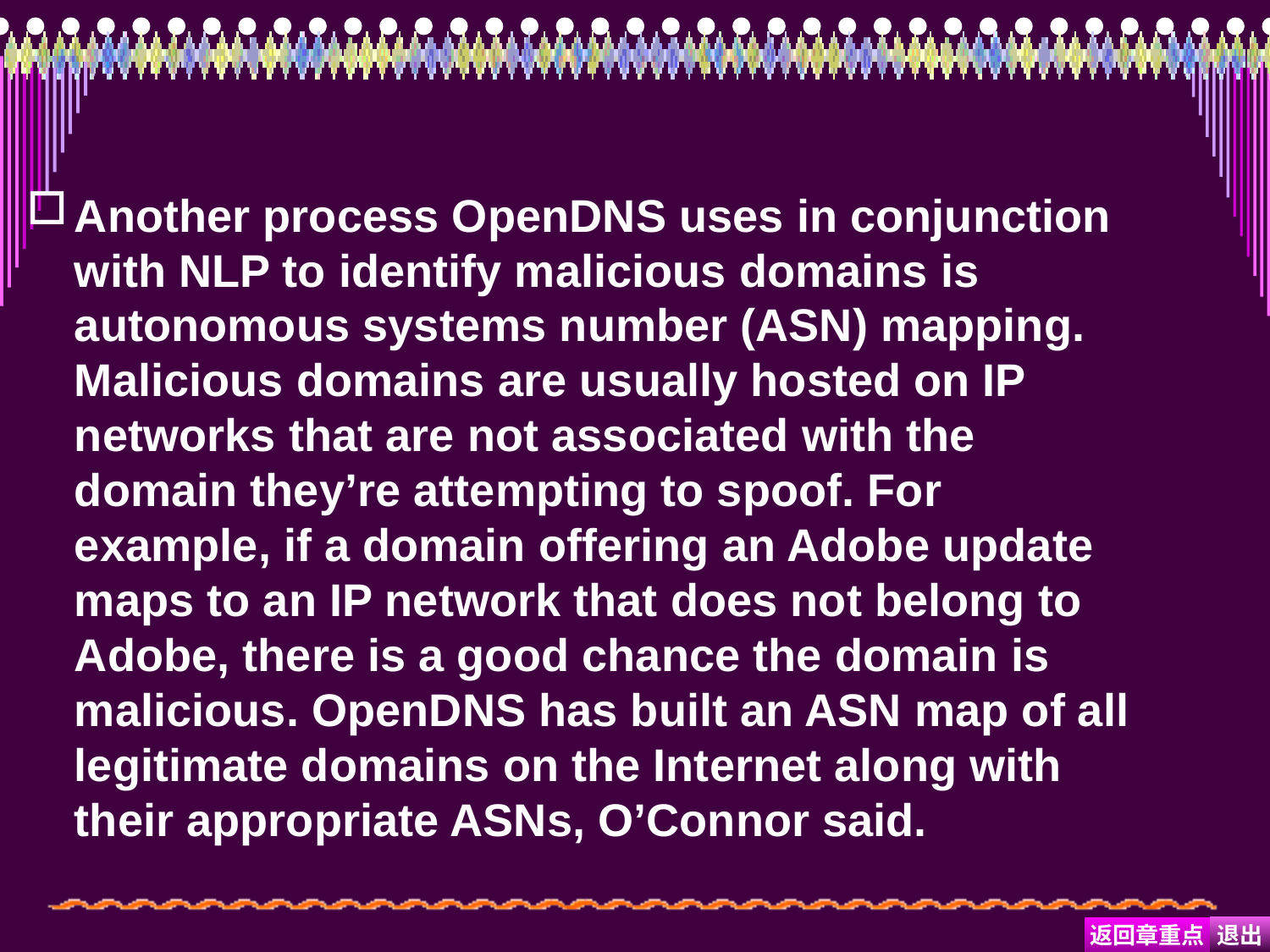

#
Another process OpenDNS uses in conjunction with NLP to identify malicious domains is autonomous systems number (ASN) mapping. Malicious domains are usually hosted on IP networks that are not associated with the domain they’re attempting to spoof. For example, if a domain offering an Adobe update maps to an IP network that does not belong to Adobe, there is a good chance the domain is malicious. OpenDNS has built an ASN map of all legitimate domains on the Internet along with their appropriate ASNs, O’Connor said.